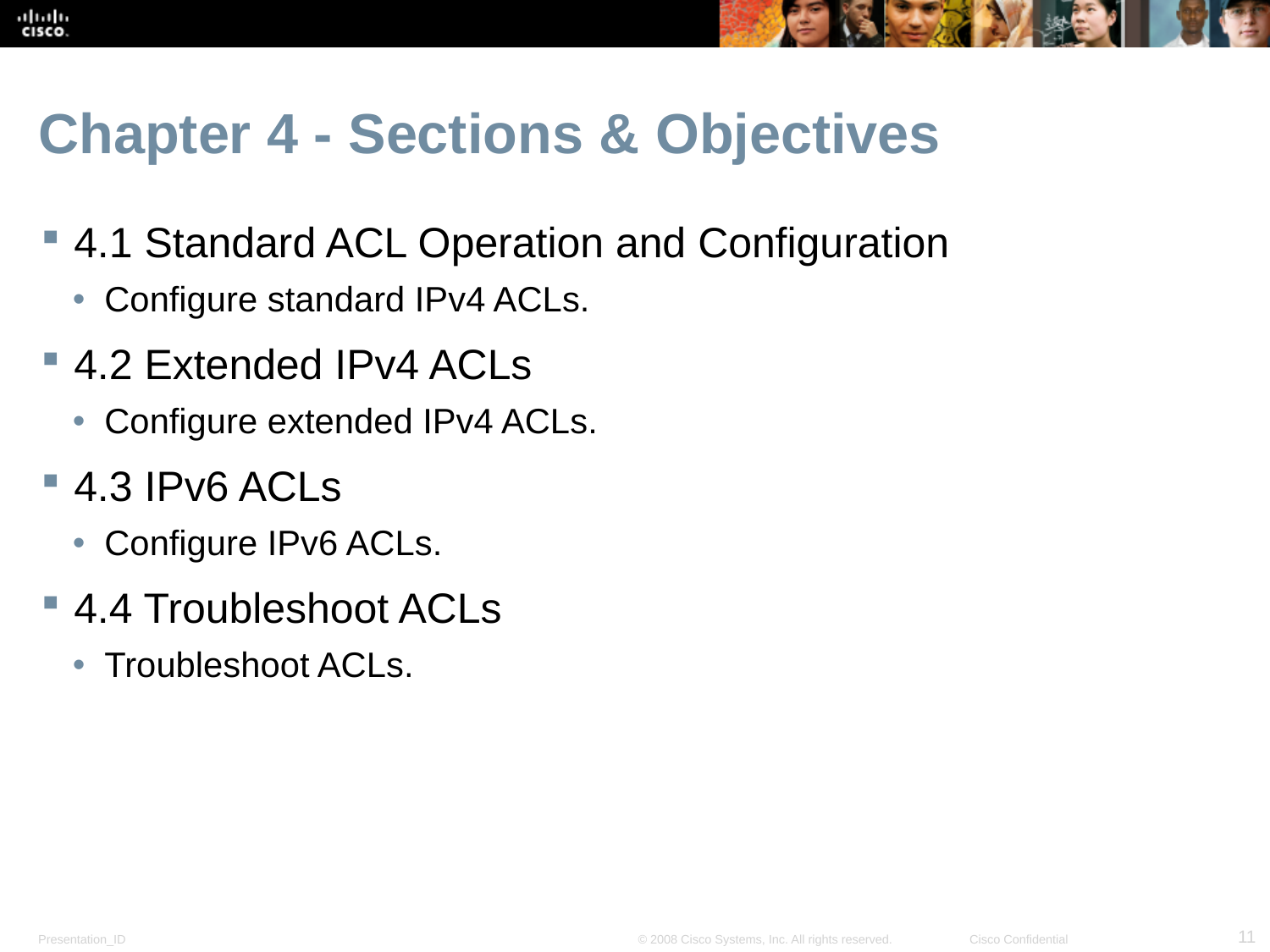

# Chapter 4 - Sections & Objectives
4.1 Standard ACL Operation and Configuration
Configure standard IPv4 ACLs.
4.2 Extended IPv4 ACLs
Configure extended IPv4 ACLs.
4.3 IPv6 ACLs
Configure IPv6 ACLs.
4.4 Troubleshoot ACLs
Troubleshoot ACLs.